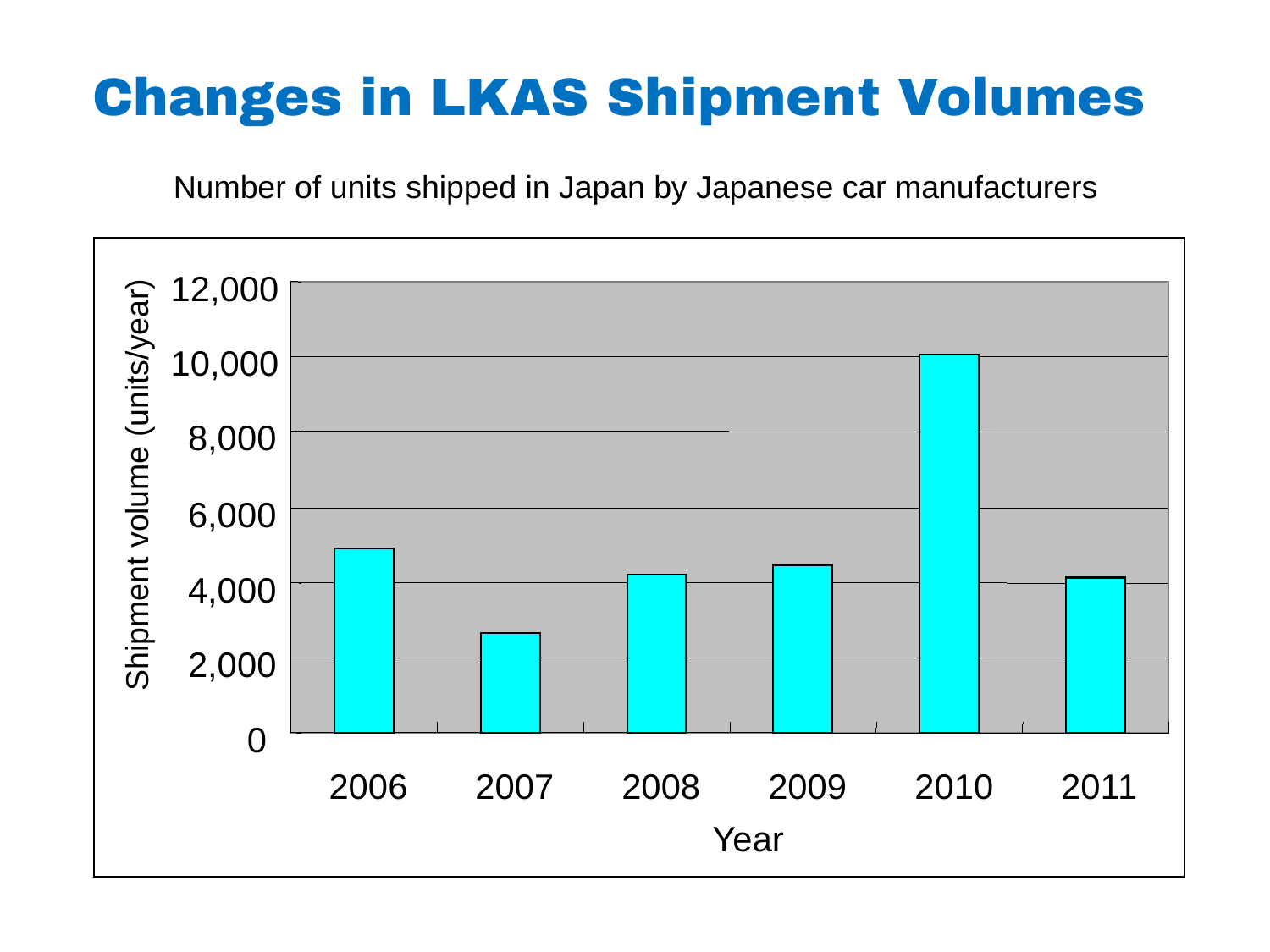

Changes in LKAS Shipment Volumes
Number of units shipped in Japan by Japanese car manufacturers

12,000

10,000

8,000

Shipment volume (units/year)
6,000

4,000

2,000

0

2006
2007
2008
2009
2010
2011
Year